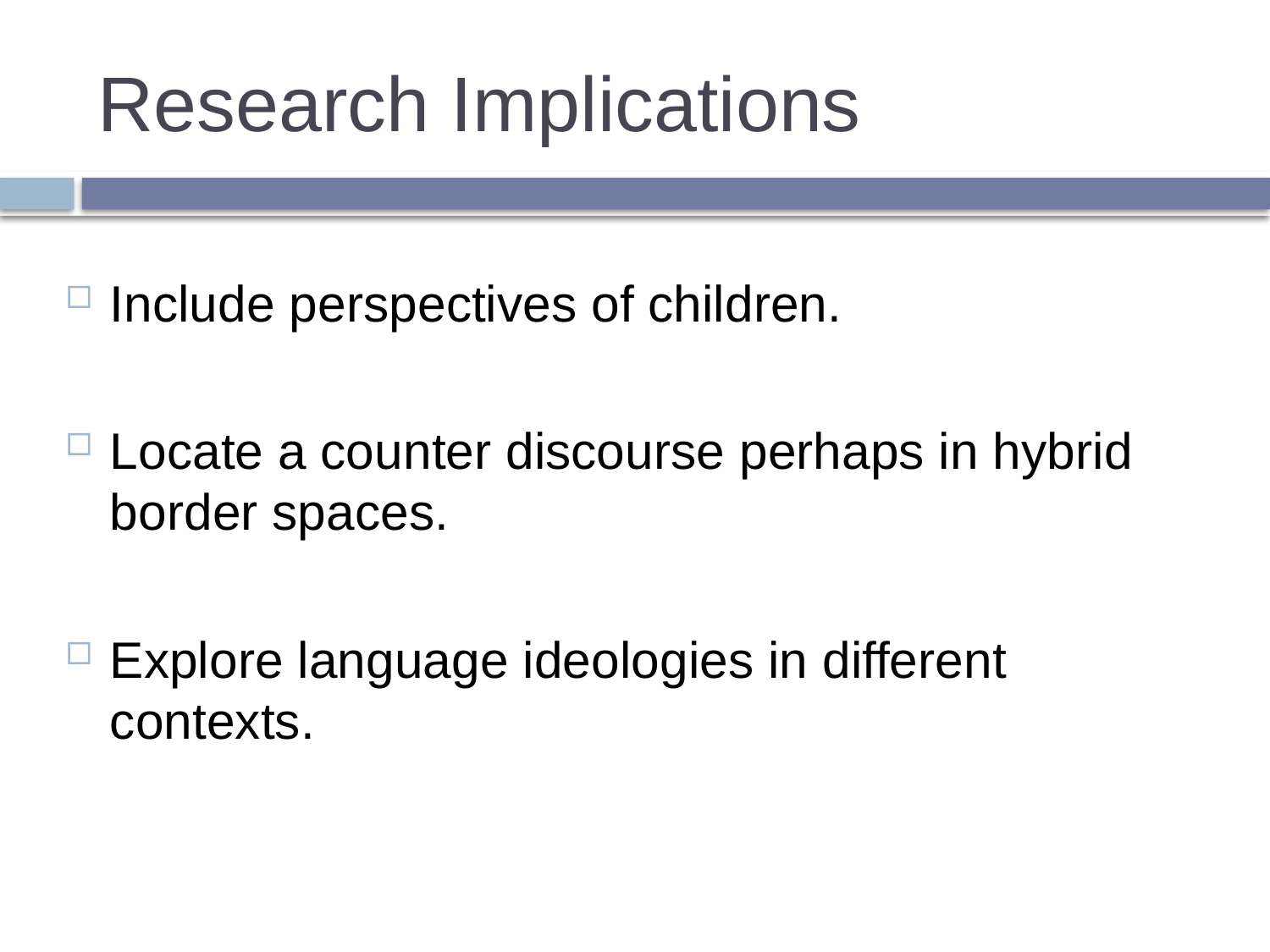

# Research Implications
Include perspectives of children.

Locate a counter discourse perhaps in hybrid border spaces.

Explore language ideologies in different contexts.